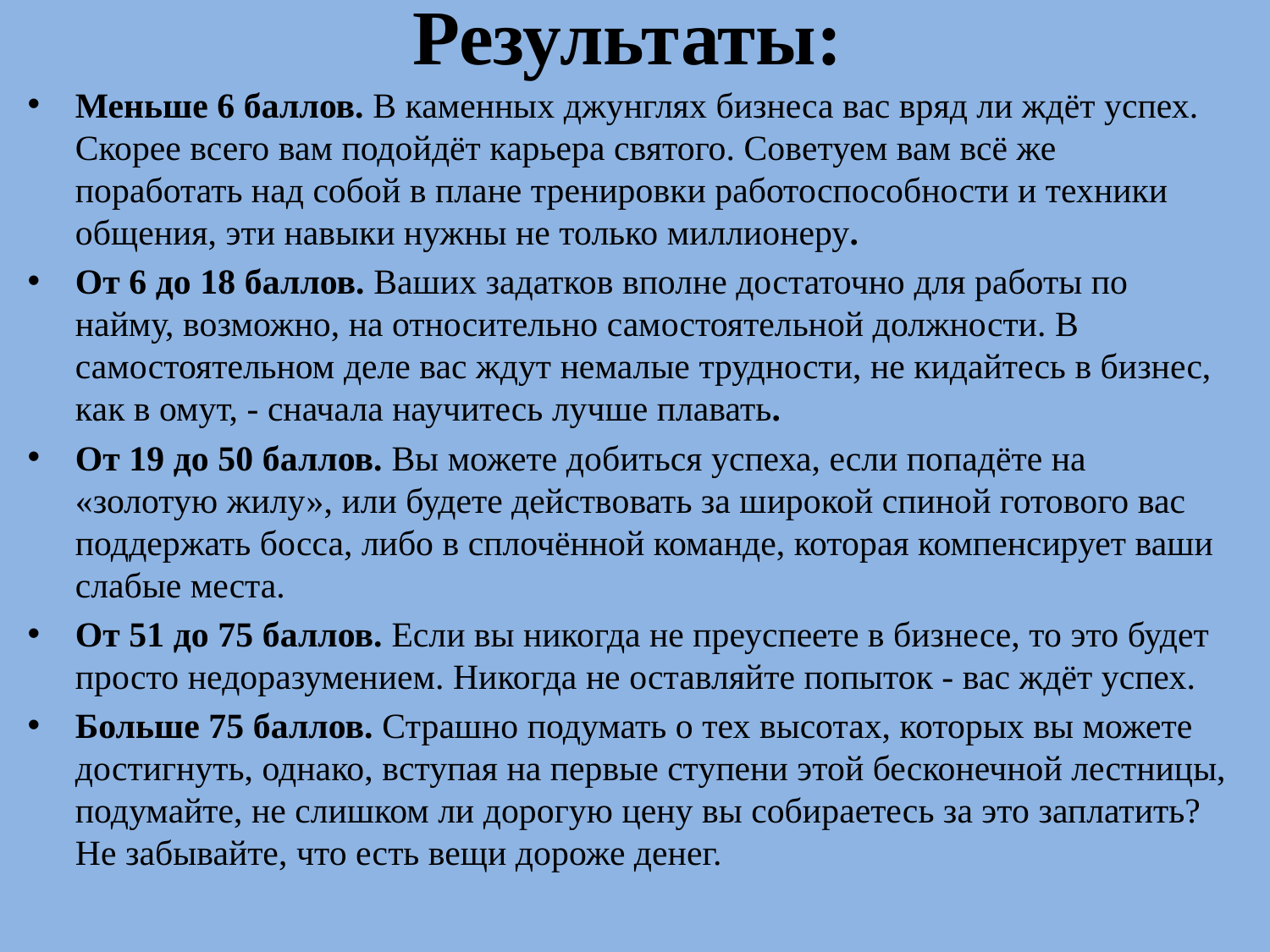

# Результаты:
Меньше 6 баллов. В каменных джунглях бизнеса вас вряд ли ждёт успех. Скорее всего вам подойдёт карьера святого. Советуем вам всё же поработать над собой в плане тренировки работоспособности и техники общения, эти навыки нужны не только миллионеру.
От 6 до 18 баллов. Ваших задатков вполне достаточно для работы по найму, возможно, на относительно самостоятельной должности. В самостоятельном деле вас ждут немалые трудности, не кидайтесь в бизнес, как в омут, - сначала научитесь лучше плавать.
От 19 до 50 баллов. Вы можете добиться успеха, если попадёте на «золотую жилу», или будете действовать за широкой спиной готового вас поддержать босса, либо в сплочённой команде, которая компенсирует ваши слабые места.
От 51 до 75 баллов. Если вы никогда не преуспеете в бизнесе, то это будет просто недоразумением. Никогда не оставляйте попыток - вас ждёт успех.
Больше 75 баллов. Страшно подумать о тех высотах, которых вы можете достигнуть, однако, вступая на первые ступени этой бесконечной лестницы, подумайте, не слишком ли дорогую цену вы собираетесь за это заплатить? Не забывайте, что есть вещи дороже денег.